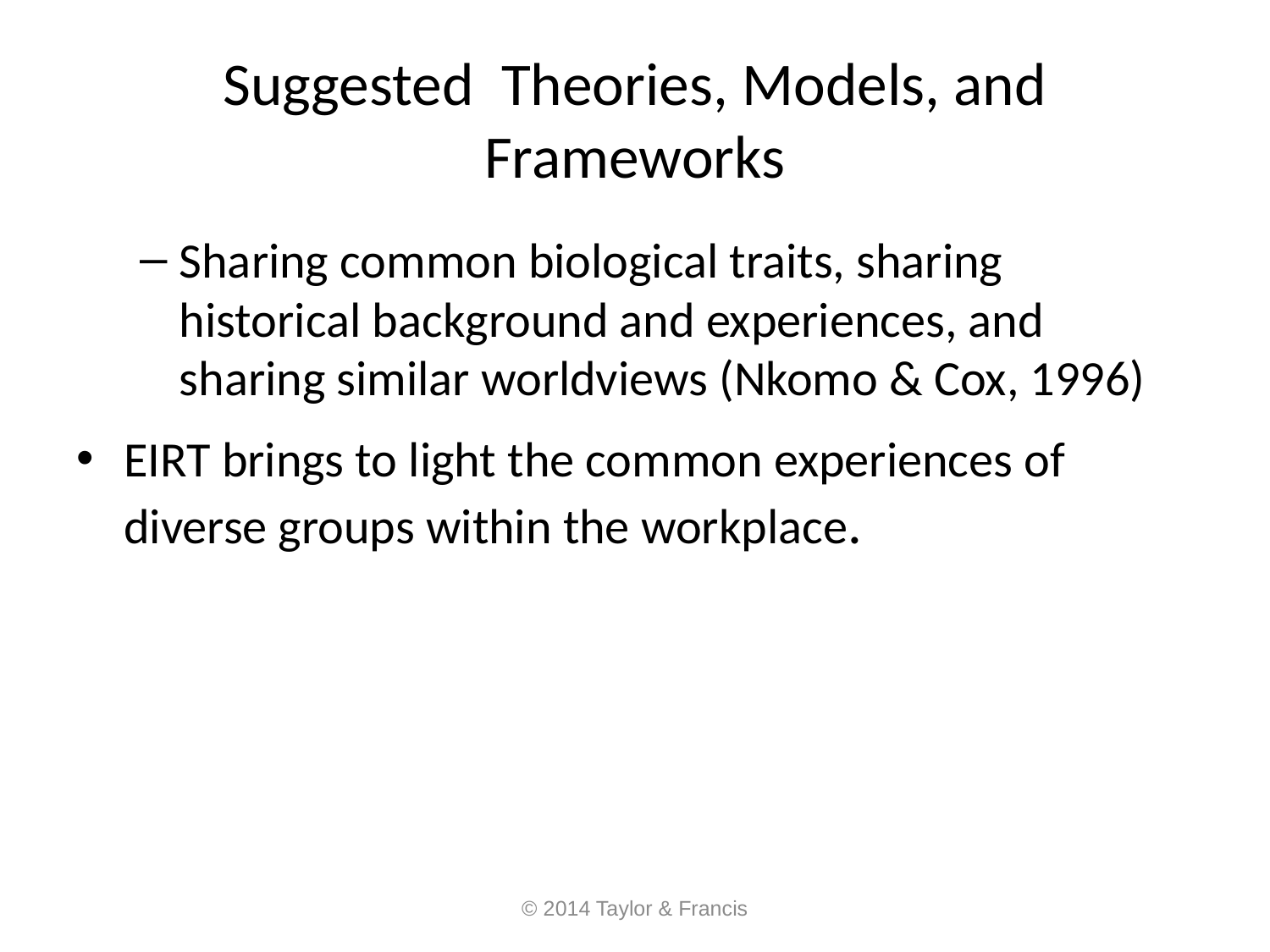

# Suggested  Theories, Models, and Frameworks
Sharing common biological traits, sharing historical background and experiences, and sharing similar worldviews (Nkomo & Cox, 1996)
EIRT brings to light the common experiences of diverse groups within the workplace.
© 2014 Taylor & Francis